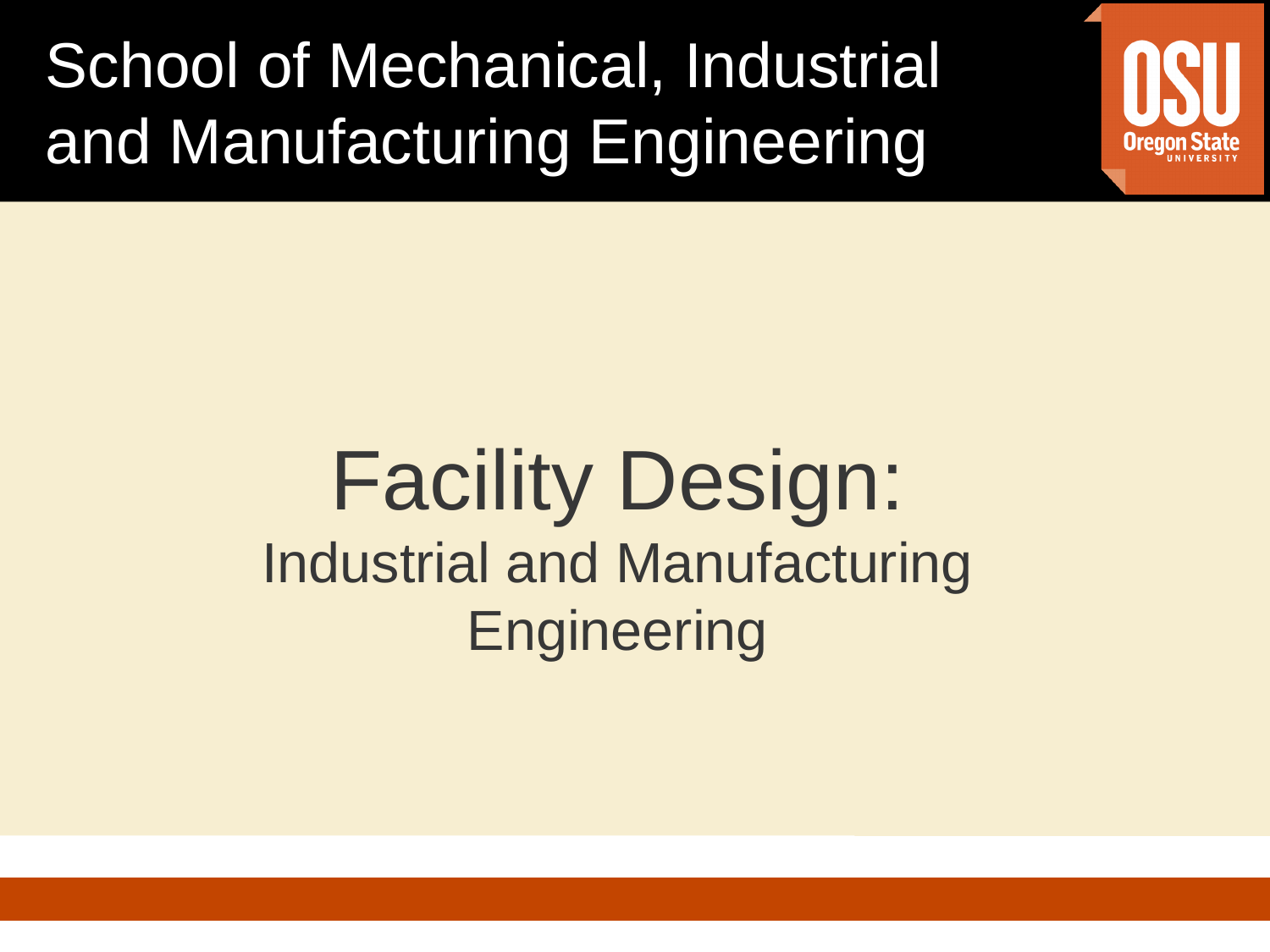

# Facility Design: Industrial and Manufacturing Engineering